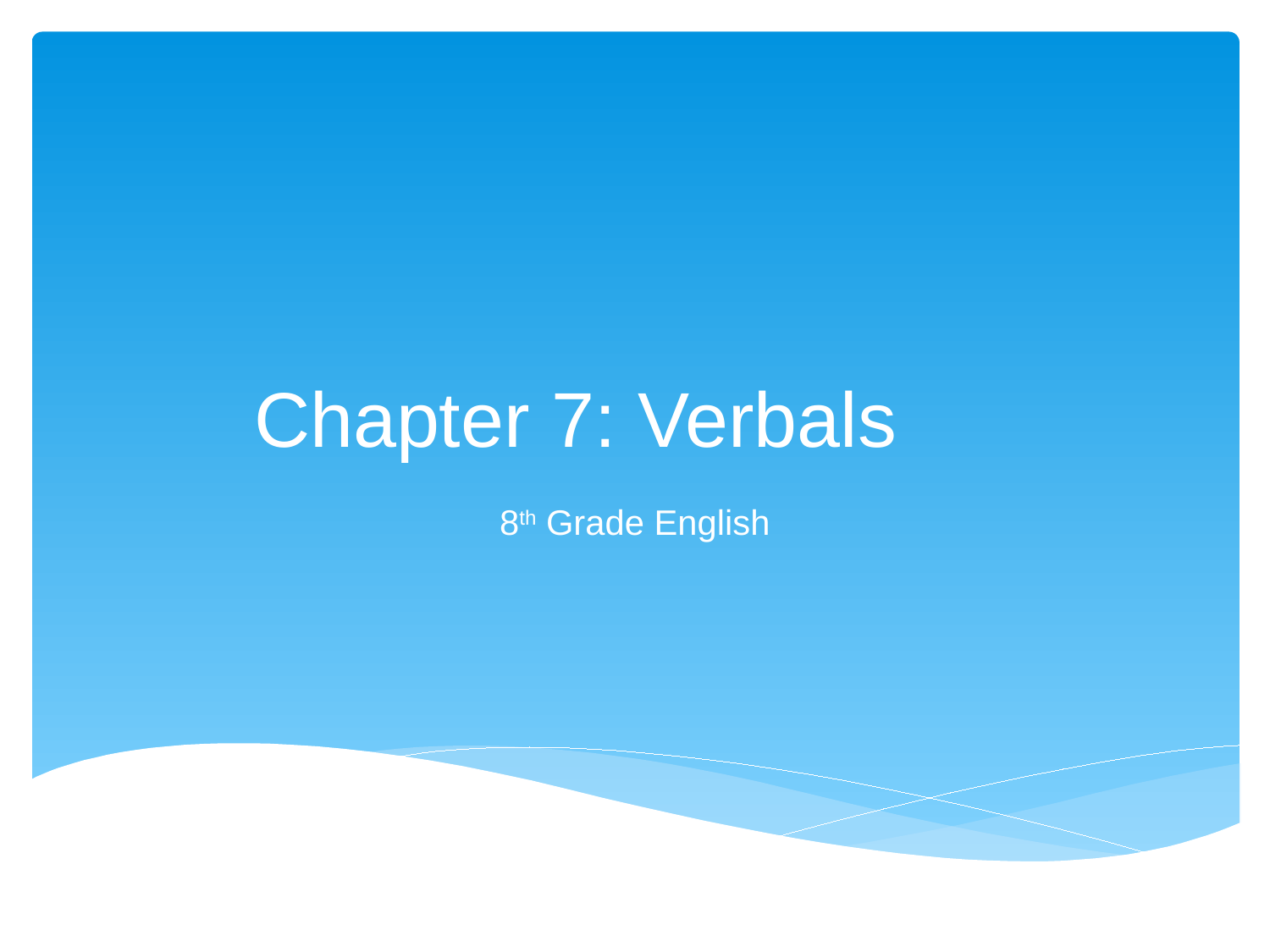

# Chapter 7: Verbals
8th Grade English